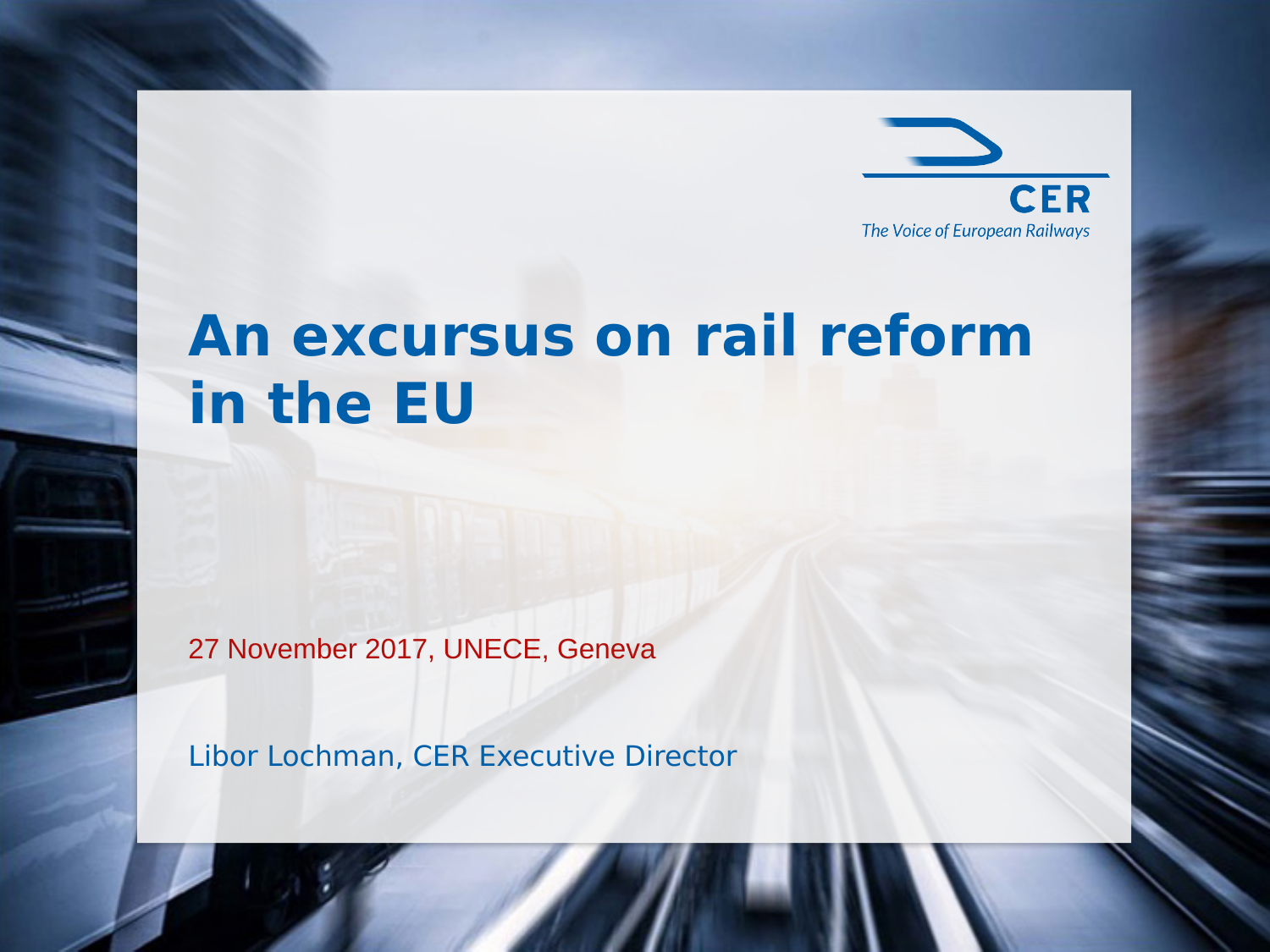

# An excursus on rail reform in the EU
27 November 2017, UNECE, Geneva
Libor Lochman, CER Executive Director